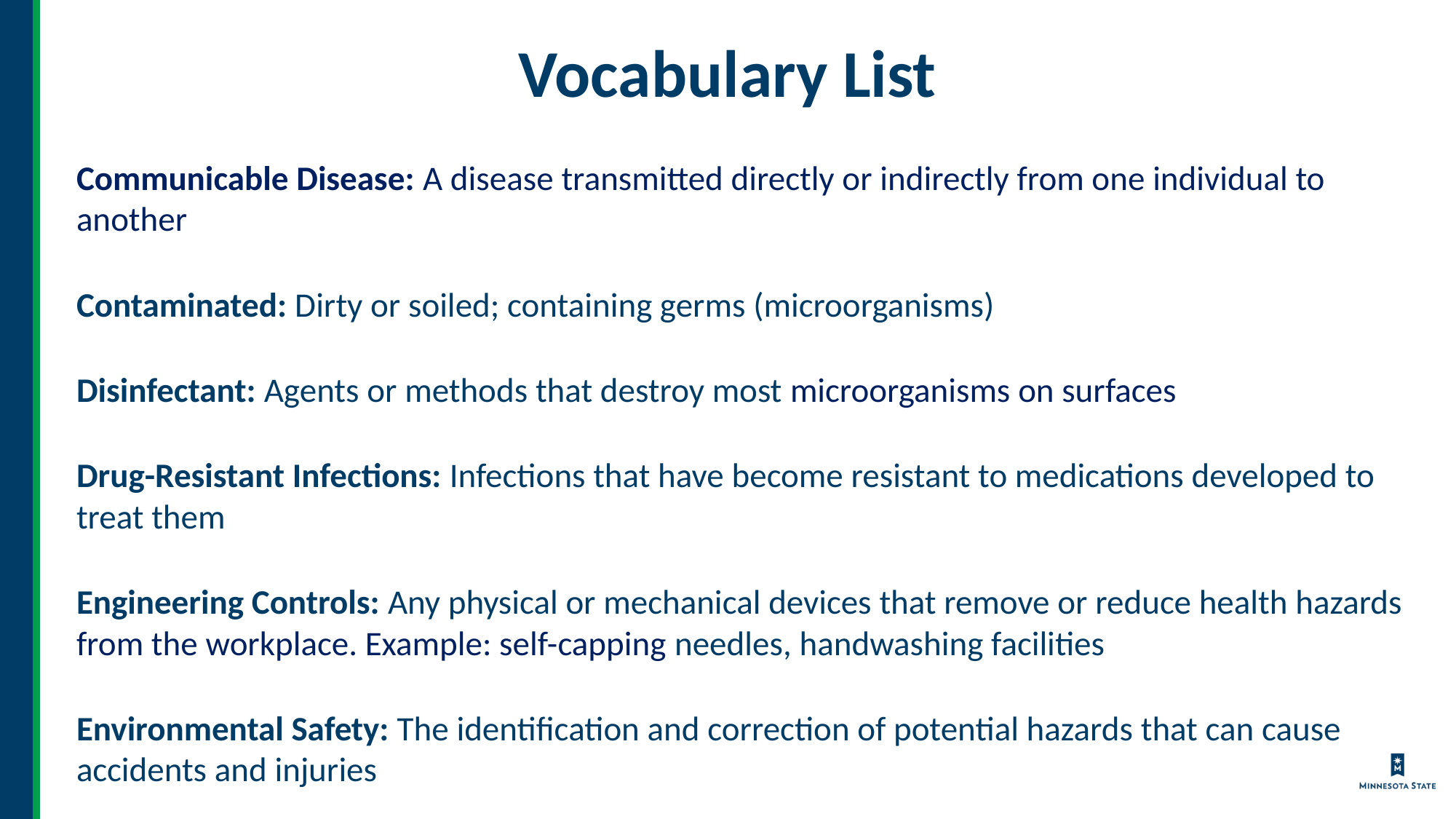

# Vocabulary List
Communicable Disease: A disease transmitted directly or indirectly from one individual to another

Contaminated: Dirty or soiled; containing germs (microorganisms)

Disinfectant: Agents or methods that destroy most microorganisms on surfaces

Drug-Resistant Infections: Infections that have become resistant to medications developed to treat them

Engineering Controls: Any physical or mechanical devices that remove or reduce health hazards from the workplace. Example: self-capping needles, handwashing facilities

Environmental Safety: The identification and correction of potential hazards that can cause accidents and injuries